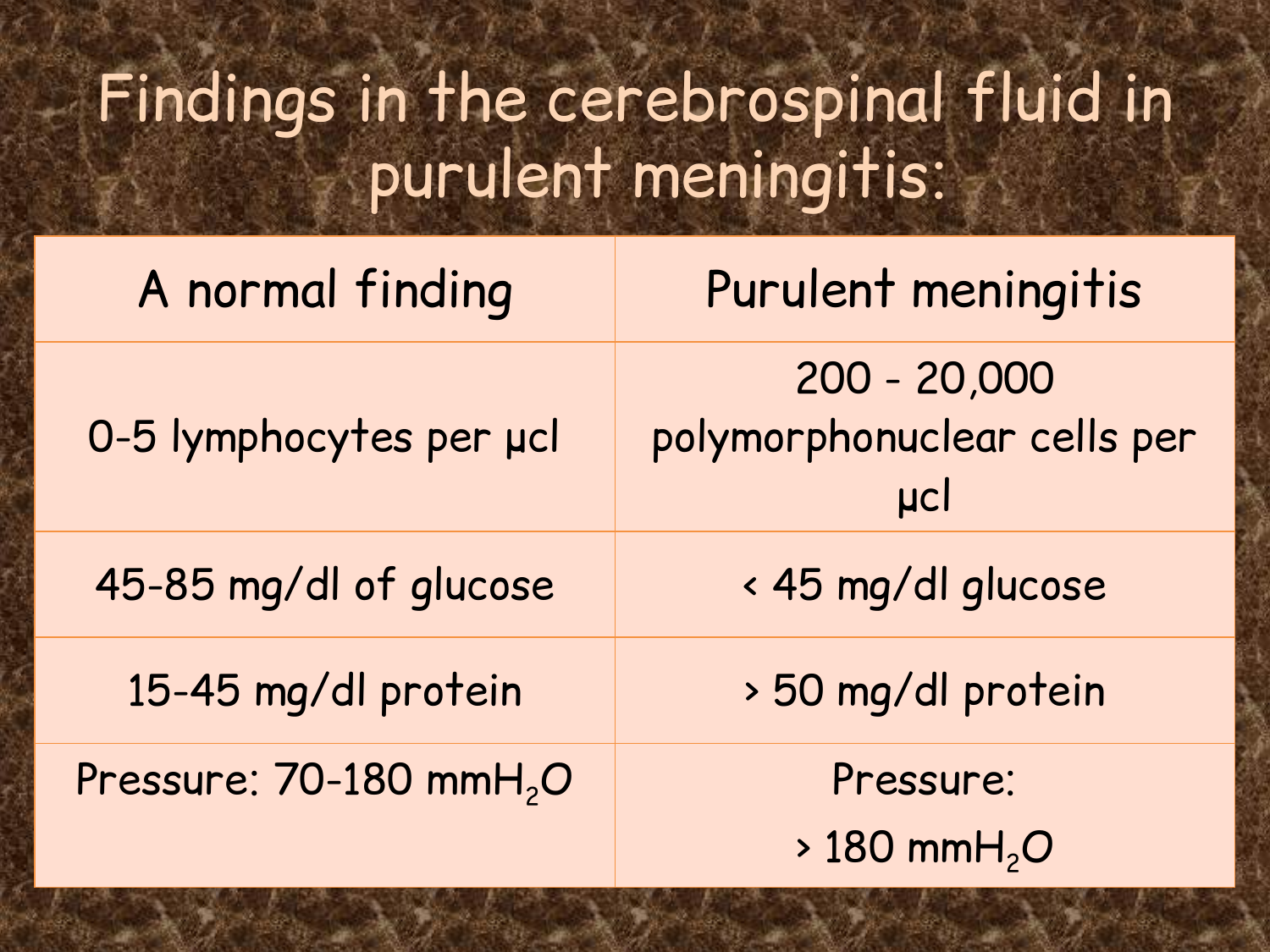

Findings in the cerebrospinal fluid in purulent meningitis:

#

| A normal finding | Purulent meningitis |
| --- | --- |
| 0-5 lymphocytes per μcl | 200 - 20,000 polymorphonuclear cells per μcl |
| 45-85 mg/dl of glucose | < 45 mg/dl glucose |
| 15-45 mg/dl protein | > 50 mg/dl protein |
| Pressure: 70-180 mmH2O | Pressure: > 180 mmH2O |